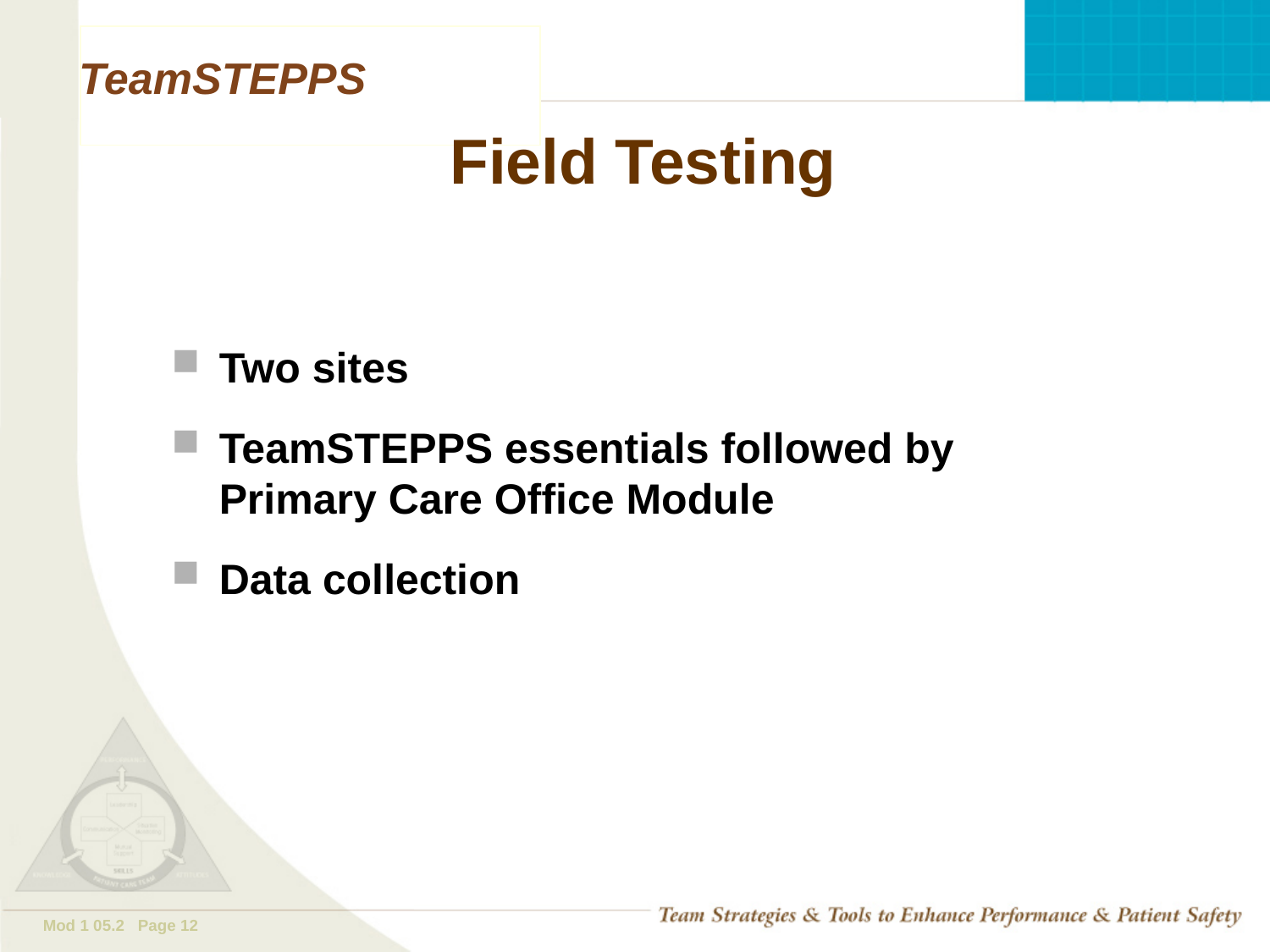

# Field Testing

Two sites
TeamSTEPPS essentials followed by Primary Care Office Module
Data collection